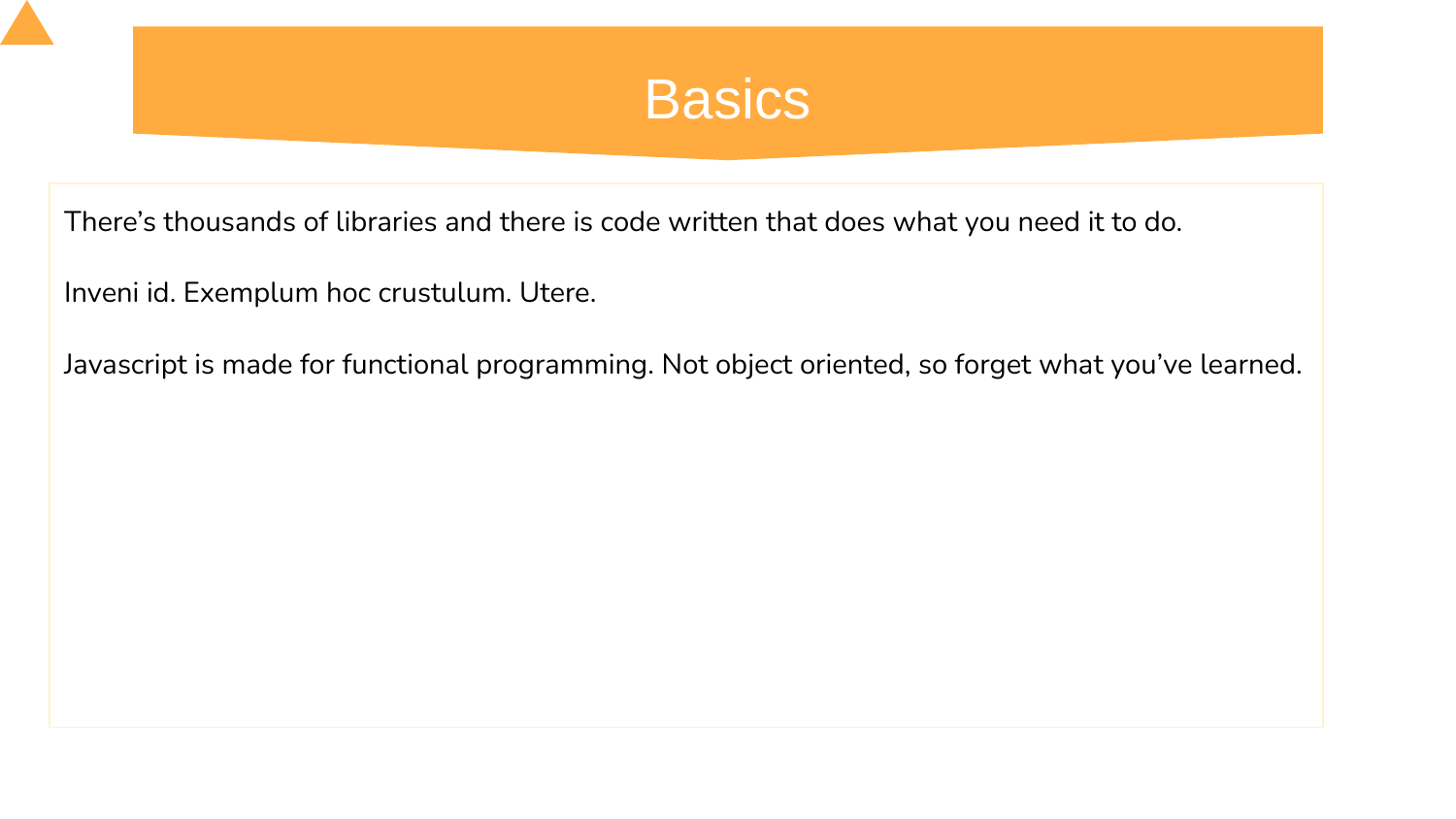

# Basics
There’s thousands of libraries and there is code written that does what you need it to do.
Inveni id. Exemplum hoc crustulum. Utere.
Javascript is made for functional programming. Not object oriented, so forget what you’ve learned.